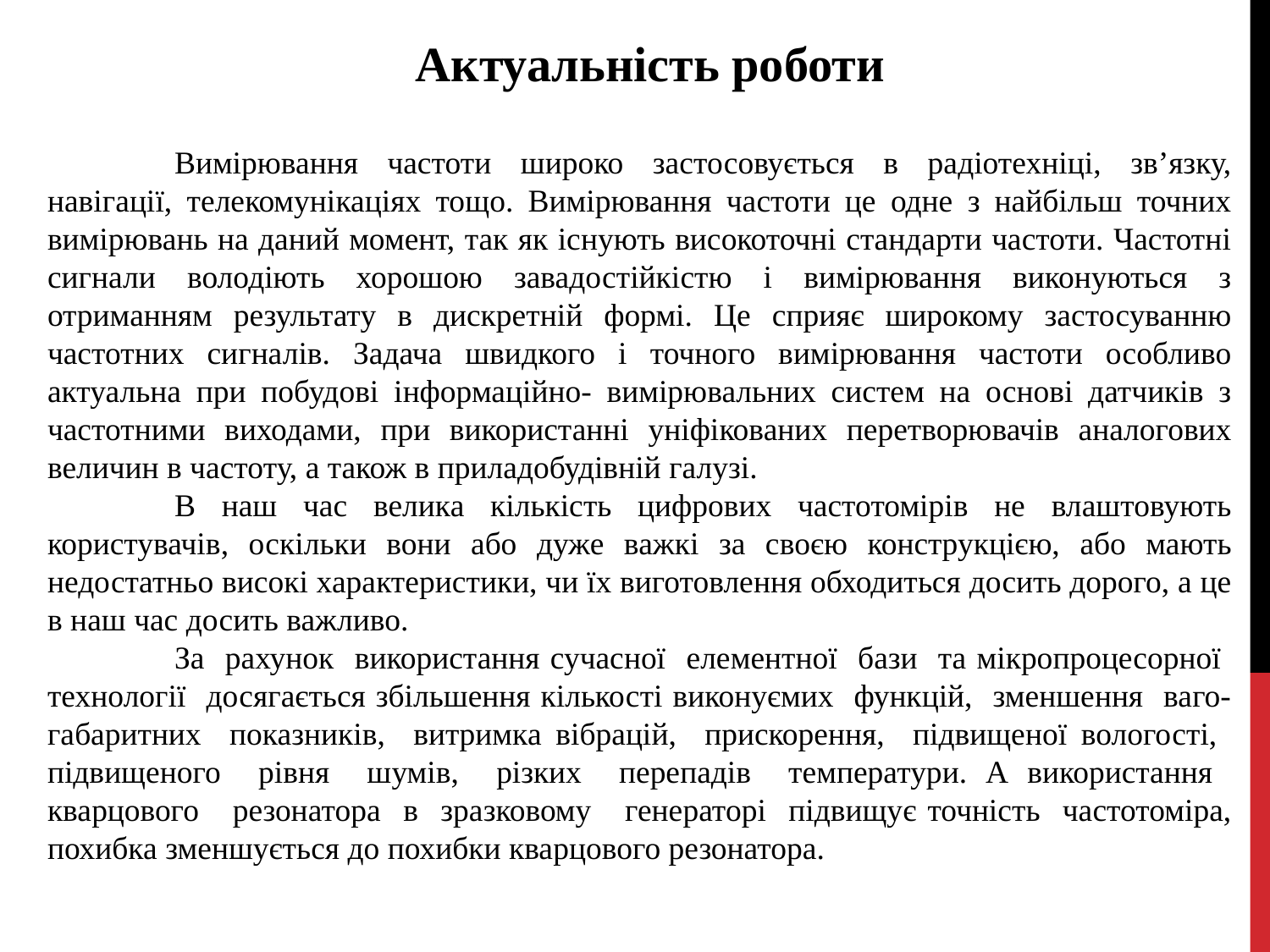

Актуальність роботи
	Вимірювання частоти широко застосовується в радіотехніці, зв’язку, навігації, телекомунікаціях тощо. Вимірювання частоти це одне з найбільш точних вимірювань на даний момент, так як існують високоточні стандарти частоти. Частотні сигнали володіють хорошою завадостійкістю і вимірювання виконуються з отриманням результату в дискретній формі. Це сприяє широкому застосуванню частотних сигналів. Задача швидкого і точного вимірювання частоти особливо актуальна при побудові інформаційно- вимірювальних систем на основі датчиків з частотними виходами, при використанні уніфікованих перетворювачів аналогових величин в частоту, а також в приладобудівній галузі.
	В наш час велика кількість цифрових частотомірів не влаштовують користувачів, оскільки вони або дуже важкі за своєю конструкцією, або мають недостатньо високі характеристики, чи їх виготовлення обходиться досить дорого, а це в наш час досить важливо.
	За  рахунок  використання сучасної  елементної  бази  та мікропроцесорної  технології  досягається збільшення кількості виконуємих  функцій,  зменшення  ваго-габаритних  показників,  витримка вібрацій,  прискорення,  підвищеної вологості,  підвищеного  рівня  шумів,  різких  перепадів  температури. А використання  кварцового   резонатора  в  зразковому   генераторі  підвищує точність  частотоміра, похибка зменшується до похибки кварцового резонатора.